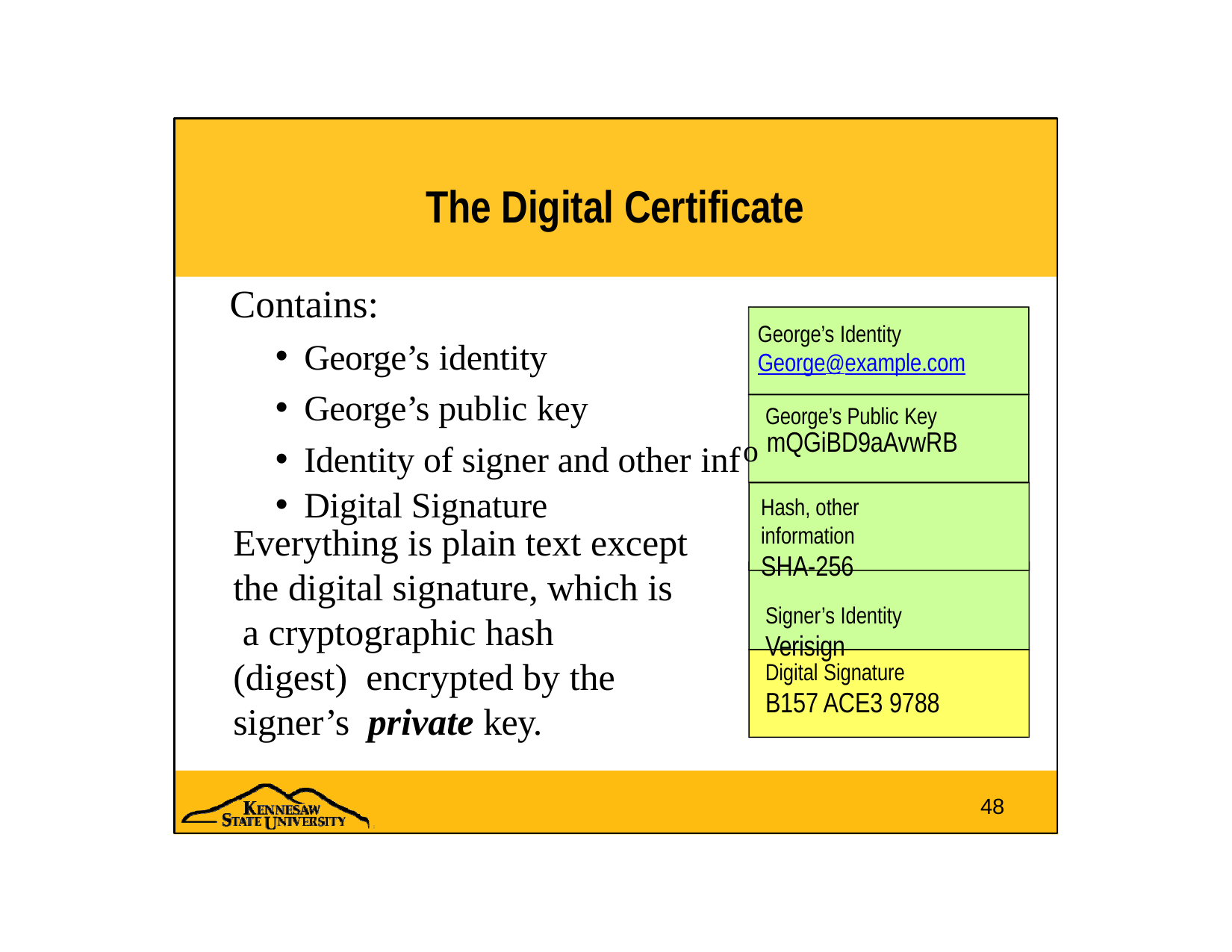

# The Digital Certificate
Contains:
George’s identity
George’s public key
Identity of signer and other inf
Digital Signature
Everything is plain text except
the digital signature, which is  a cryptographic hash (digest)  encrypted by the signer’s  private key.

George’s Identity
George@example.com

George’s Public Key
o mQGiBD9aAvwRB
Hash, other information
SHA-256
Signer’s Identity
Verisign

Digital Signature
B157 ACE3 9788

48